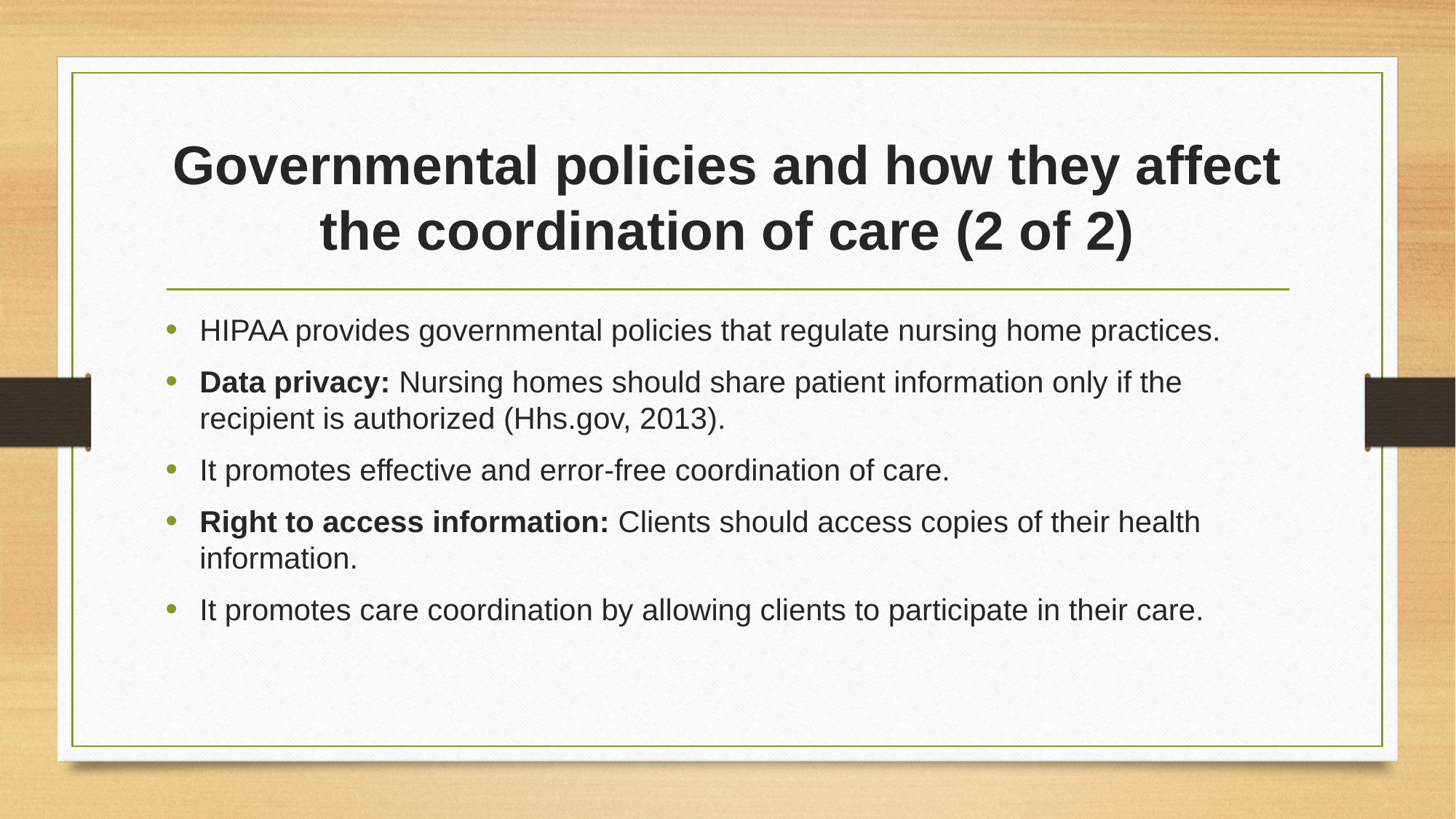

# Governmental policies and how they affect the coordination of care (2 of 2)
HIPAA provides governmental policies that regulate nursing home practices.
Data privacy: Nursing homes should share patient information only if the recipient is authorized (Hhs.gov, 2013).
It promotes effective and error-free coordination of care.
Right to access information: Clients should access copies of their health information.
It promotes care coordination by allowing clients to participate in their care.